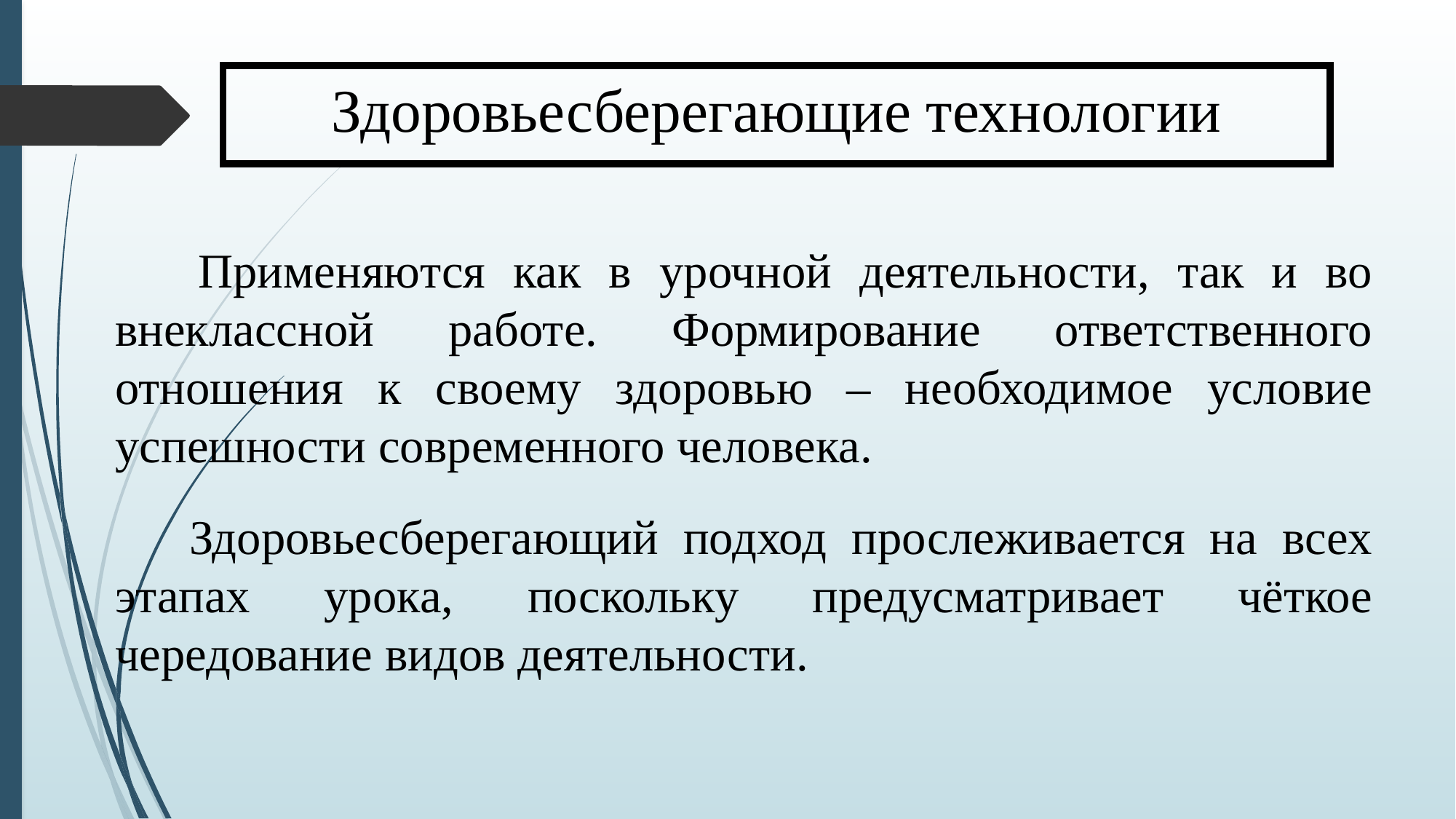

Здоровьесберегающие технологии
   Применяются как в урочной деятельности, так и во внеклассной работе. Формирование ответственного отношения к своему здоровью – необходимое условие успешности современного человека.
   Здоровьесберегающий подход прослеживается на всех этапах урока, поскольку предусматривает чёткое чередование видов деятельности.